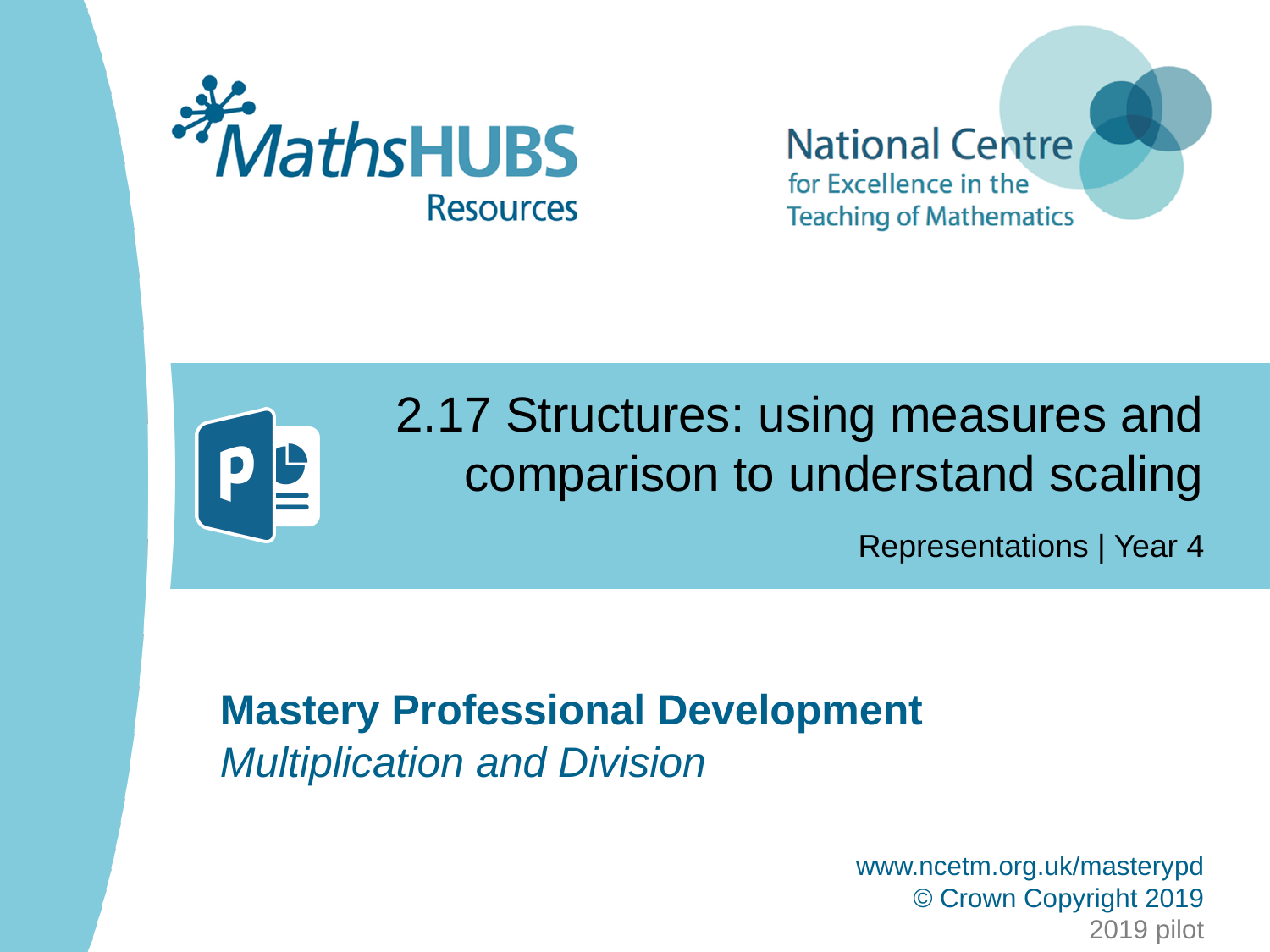

# 2.17 Structures: using measures and comparison to understand scaling
Representations | Year 4
Multiplication and Division